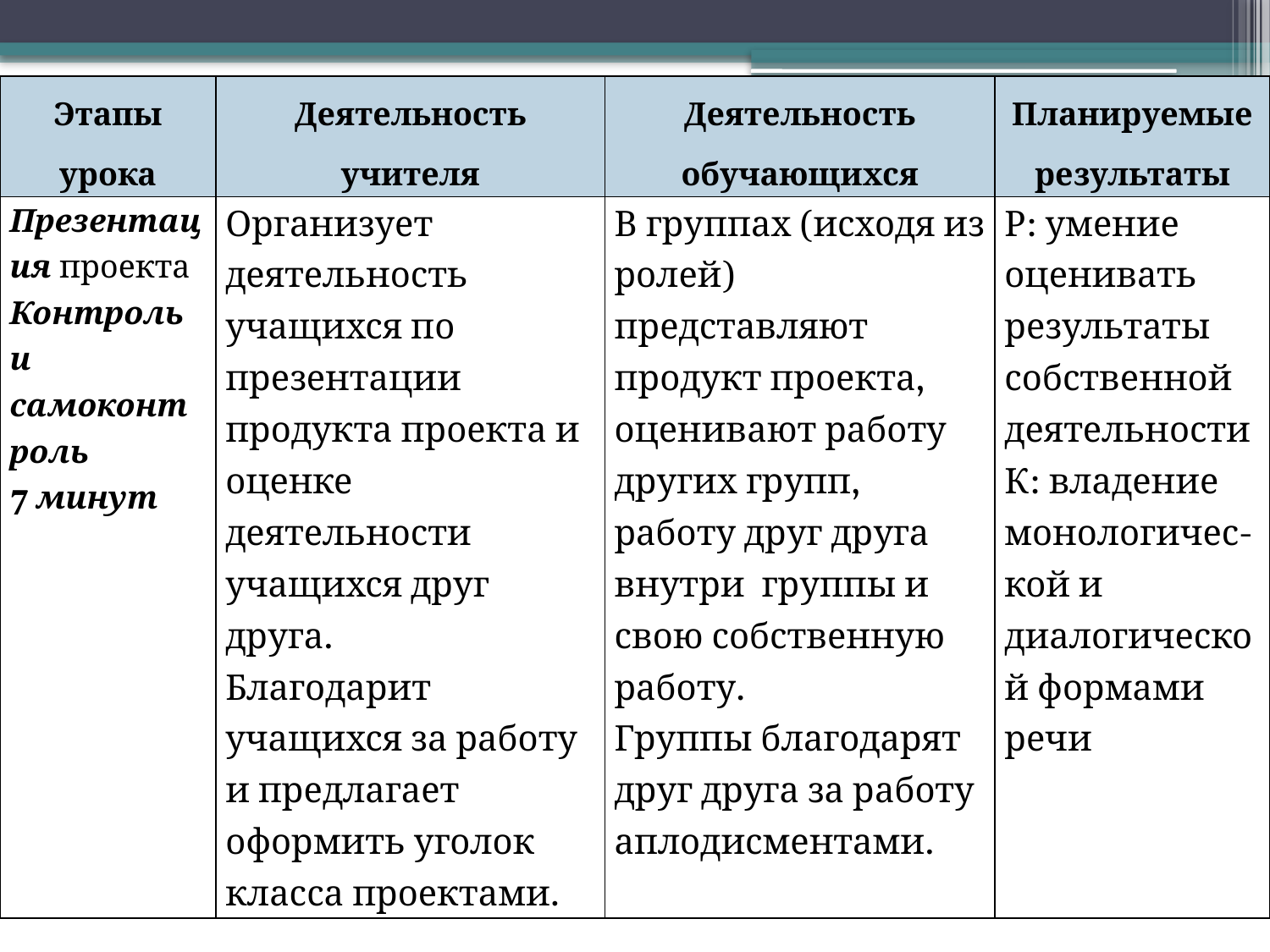

| Этапы урока | Деятельность учителя | Деятельность обучающихся | Планируемые результаты |
| --- | --- | --- | --- |
| Презентация проекта Контроль и самоконтроль 7 минут | Организует деятельность учащихся по презентации продукта проекта и оценке деятельности учащихся друг друга. Благодарит учащихся за работу и предлагает оформить уголок класса проектами. | В группах (исходя из ролей) представляют продукт проекта, оценивают работу других групп, работу друг друга внутри группы и свою собственную работу. Группы благодарят друг друга за работу аплодисментами. | Р: умение оценивать результаты собственной деятельности К: владение монологичес-кой и диалогической формами речи |